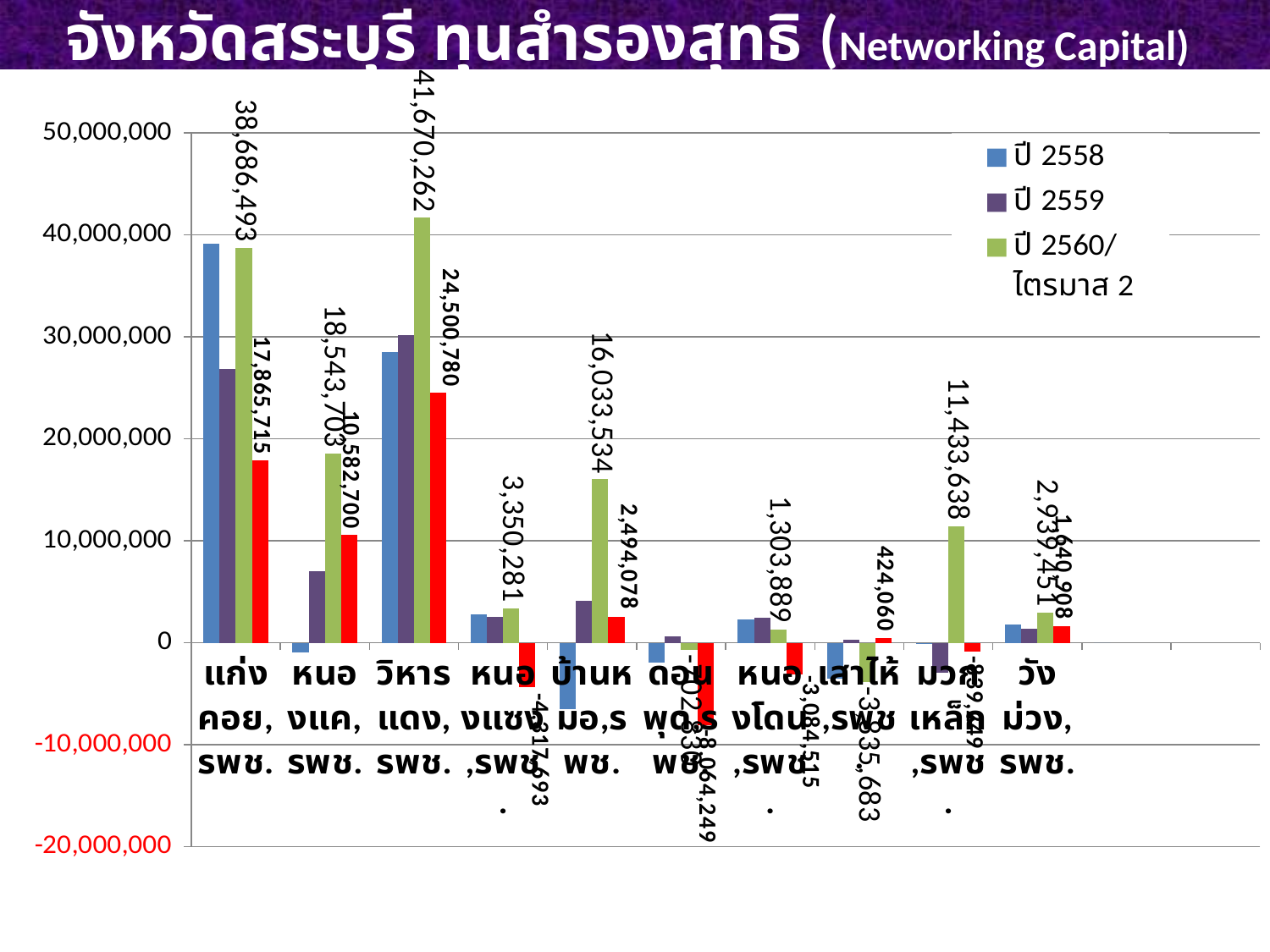

# จังหวัดสระบุรี ทุนสำรองสุทธิ (Networking Capital)

### Chart

| Category | ปี 2558 | ปี 2559 | ปี 2560/ไตรมาส 2 | ปี 2560/ไตรมาส 4 |
|---|---|---|---|---|
| แก่งคอย,รพช. | 39146144.0 | 26810015.0 | 38686493.0 | 17865715.0 |
| หนองแค,รพช. | -923966.0 | 6975569.0 | 18543703.0 | 10582699.730000004 |
| วิหารแดง,รพช. | 28530118.0 | 30165780.0 | 41670262.0 | 24500780.0 |
| หนองแซง,รพช. | 2817384.0 | 2572110.0 | 3350281.0 | -4317692.57 |
| บ้านหมอ,รพช. | -6491094.0 | 4091591.0 | 16033534.0 | 2494077.6899999976 |
| ดอนพุด,รพช. | -1967162.0 | 662036.0 | -702830.0 | -8064249.170000002 |
| หนองโดน,รพช. | 2280303.0 | 2423121.0 | 1303889.0 | -3084515.0 |
| เสาไห้,รพช. | -3538135.0 | 284060.0 | -3835683.0 | 424060.0 |
| มวกเหล็ก,รพช. | -25562.0 | -2970370.0 | 11433638.0 | -839249.0 |
| วังม่วง,รพช. | 1784841.0 | 1411968.0 | 2939451.0 | 1640908.0 |